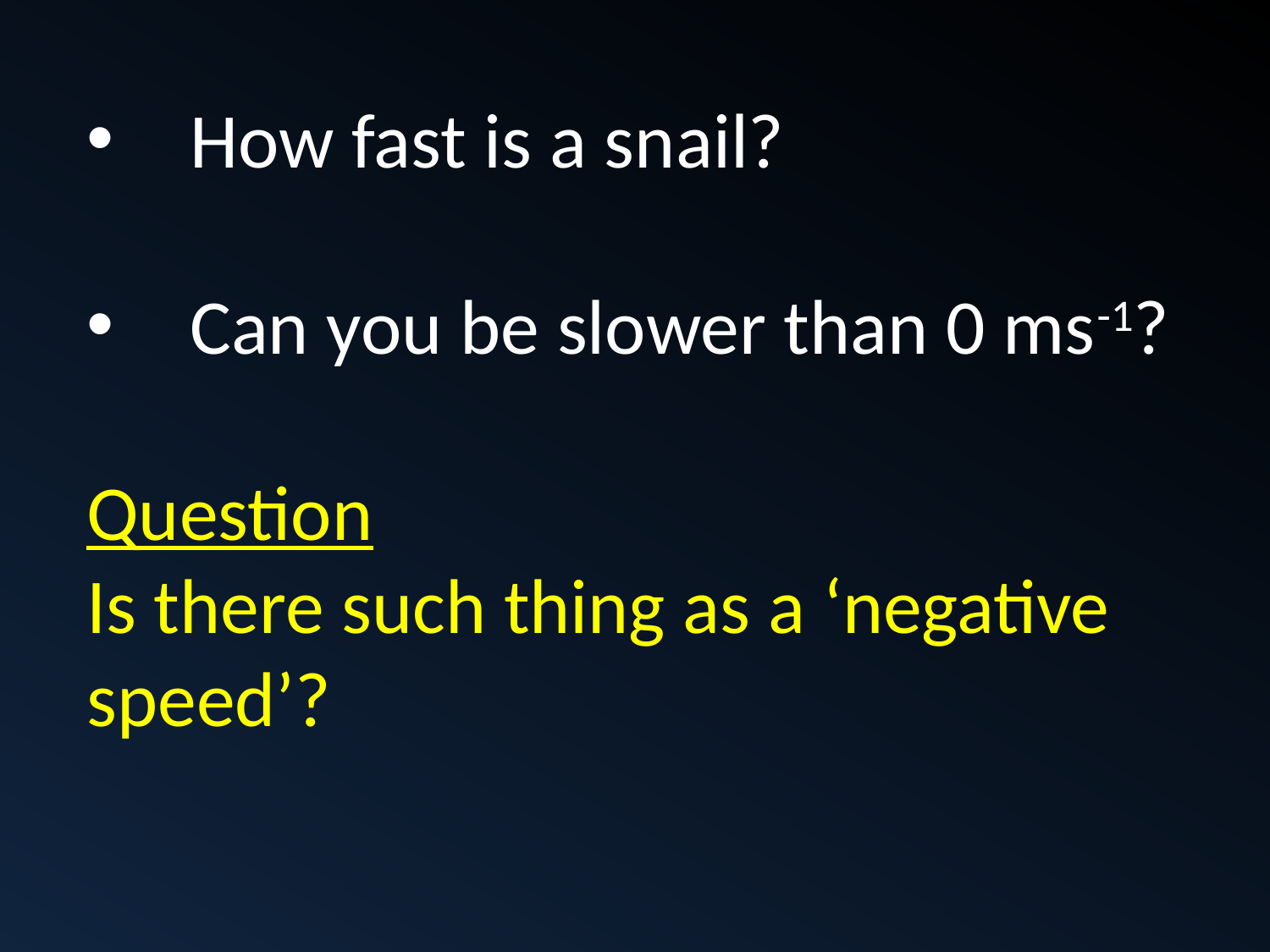

How fast is a snail?

Can you be slower than 0 ms-1?

Question
Is there such thing as a ‘negative speed’?